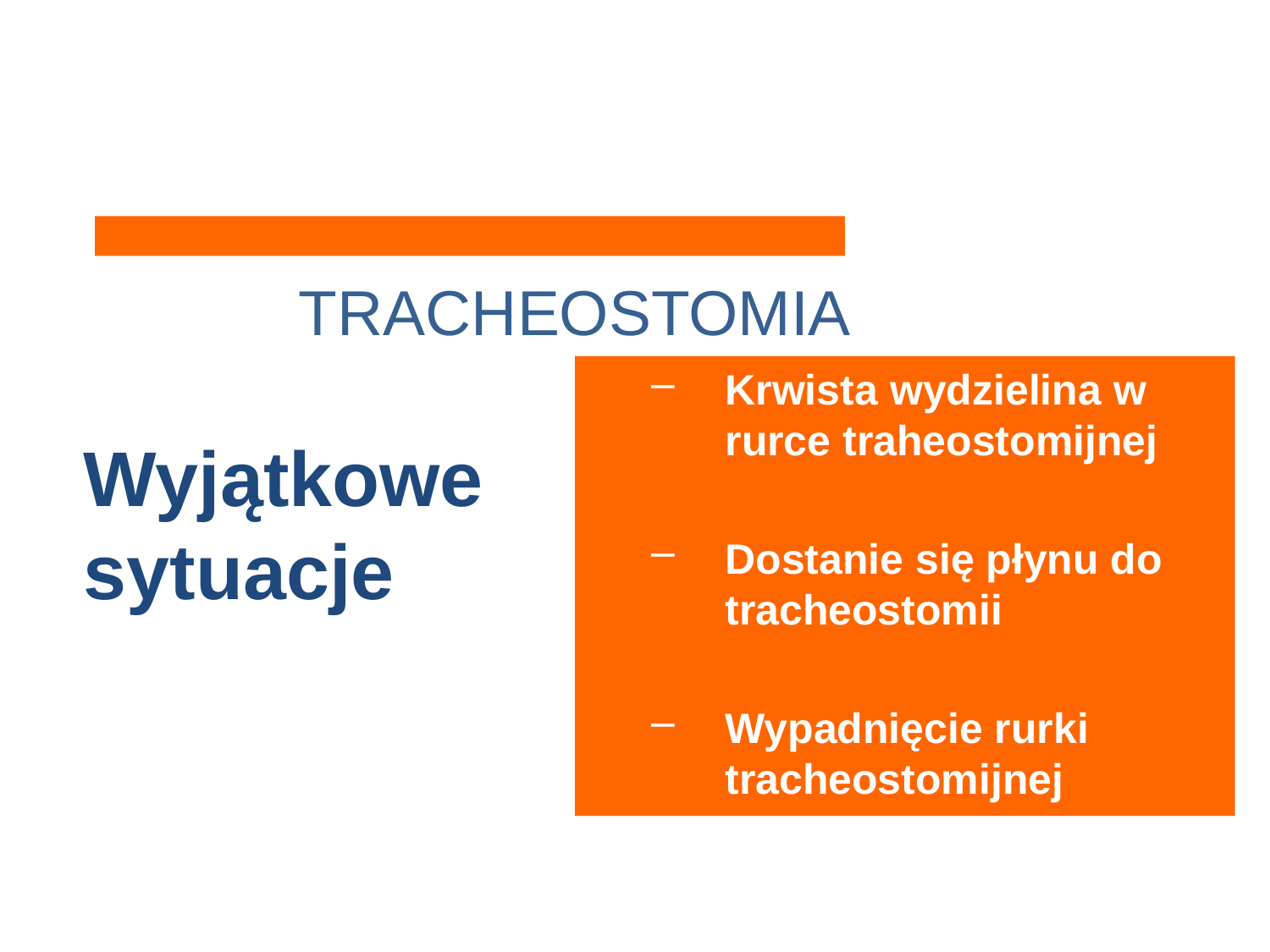

TRACHEOSTOMIA
Krwista wydzielina w rurce traheostomijnej

Dostanie się płynu do tracheostomii

Wypadnięcie rurki tracheostomijnej

Wyjątkowe sytuacje